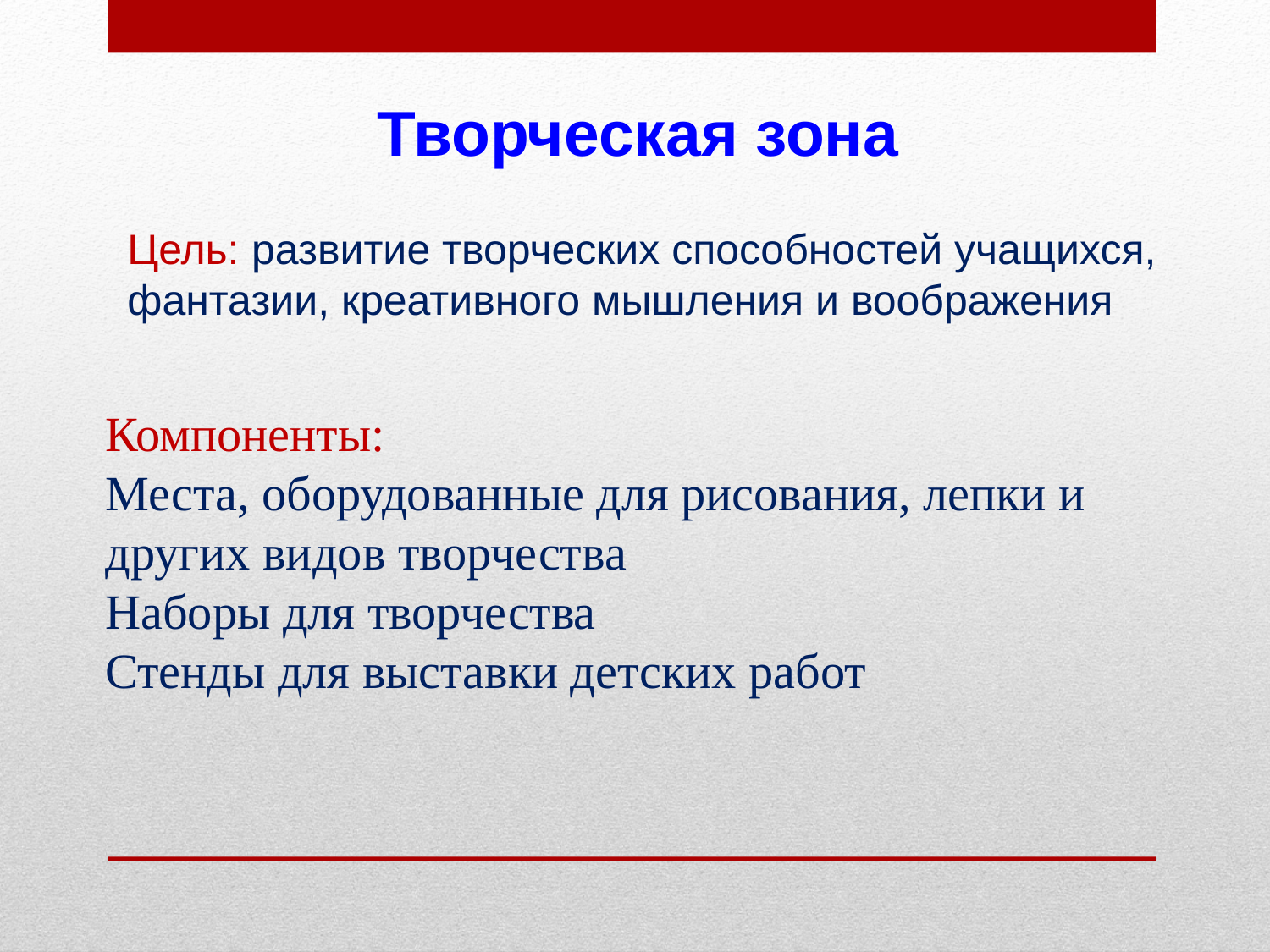

Творческая зона
Цель: развитие творческих способностей учащихся, фантазии, креативного мышления и воображения
Компоненты:
Места, оборудованные для рисования, лепки и других видов творчества
Наборы для творчества
Стенды для выставки детских работ